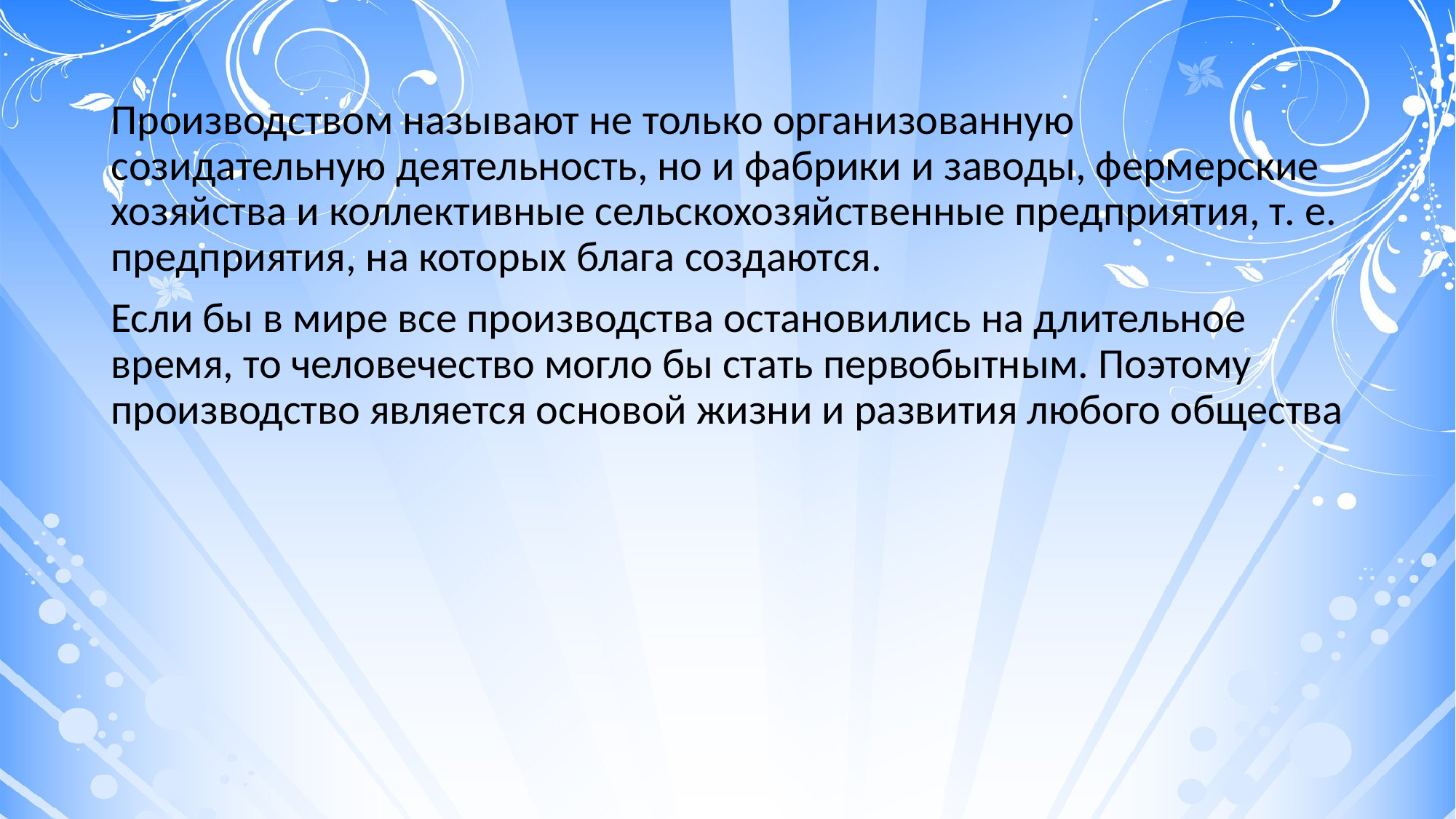

Производством называют не только организованную созидательную деятельность, но и фабрики и заводы, фермерские хозяйства и коллективные сельскохозяйственные предприятия, т. е. предприятия, на которых блага создаются.
Если бы в мире все производства остановились на длительное время, то человечество могло бы стать первобытным. Поэтому производство является основой жизни и развития любого общества